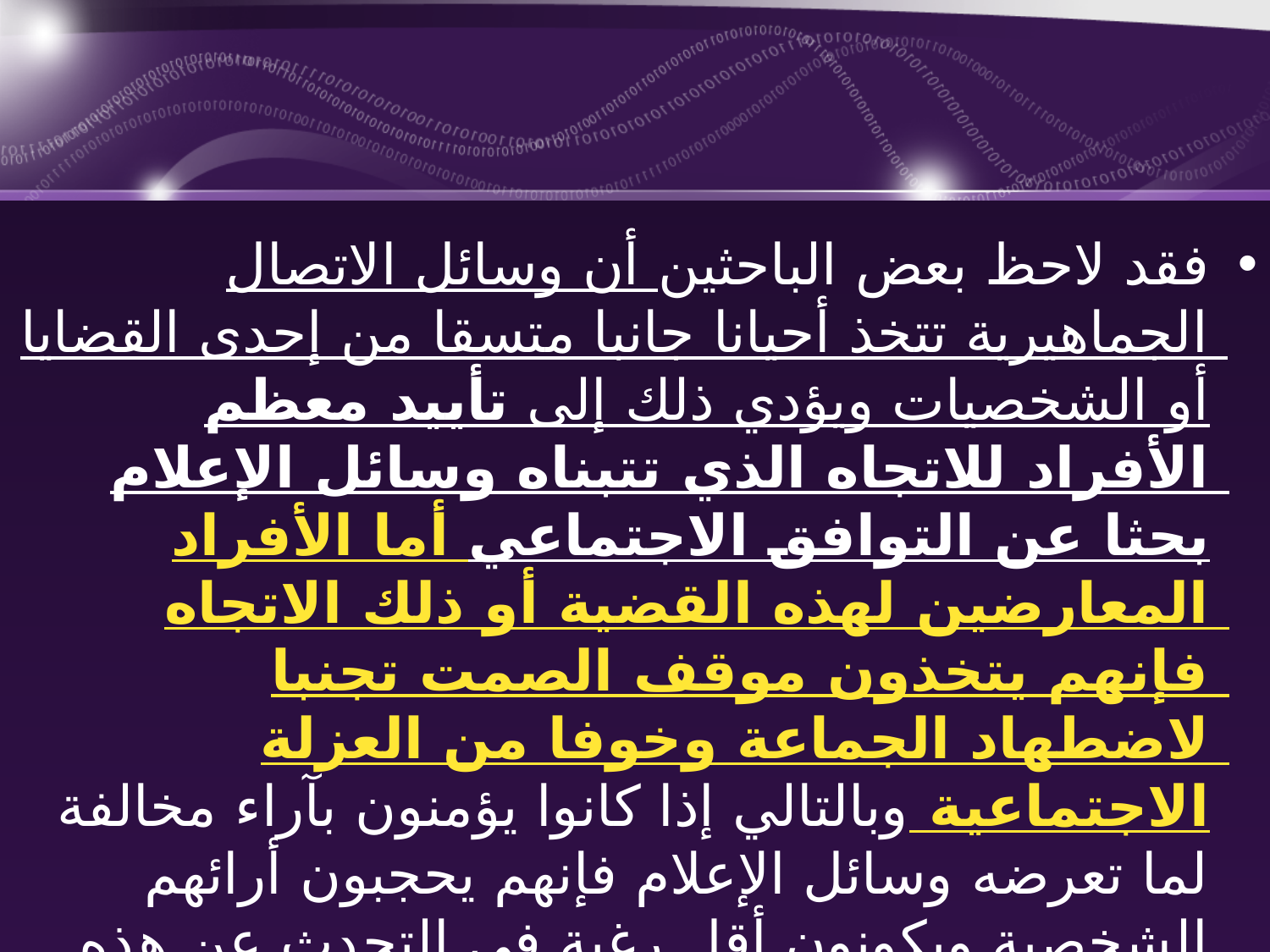

#
فقد لاحظ بعض الباحثين أن وسائل الاتصال الجماهيرية تتخذ أحيانا جانبا متسقا من إحدى القضايا أو الشخصيات ويؤدي ذلك إلى تأييد معظم الأفراد للاتجاه الذي تتبناه وسائل الإعلام بحثا عن التوافق الاجتماعي أما الأفراد المعارضين لهذه القضية أو ذلك الاتجاه فإنهم يتخذون موقف الصمت تجنبا لاضطهاد الجماعة وخوفا من العزلة الاجتماعية وبالتالي إذا كانوا يؤمنون بآراء مخالفة لما تعرضه وسائل الإعلام فإنهم يحجبون أرائهم الشخصية ويكونون أقل رغبة في التحدث عن هذه الآراء مع الآخرين
أما إذا كان هؤلاء الناس لديهم أراء منسجمة مع ما تبثه وسائل الإعلام فإنهم يميلون أكثر إلى الإعلان عن هذه الآراء والتحدث بشأنها للحصول على القبول الاجتماعي.